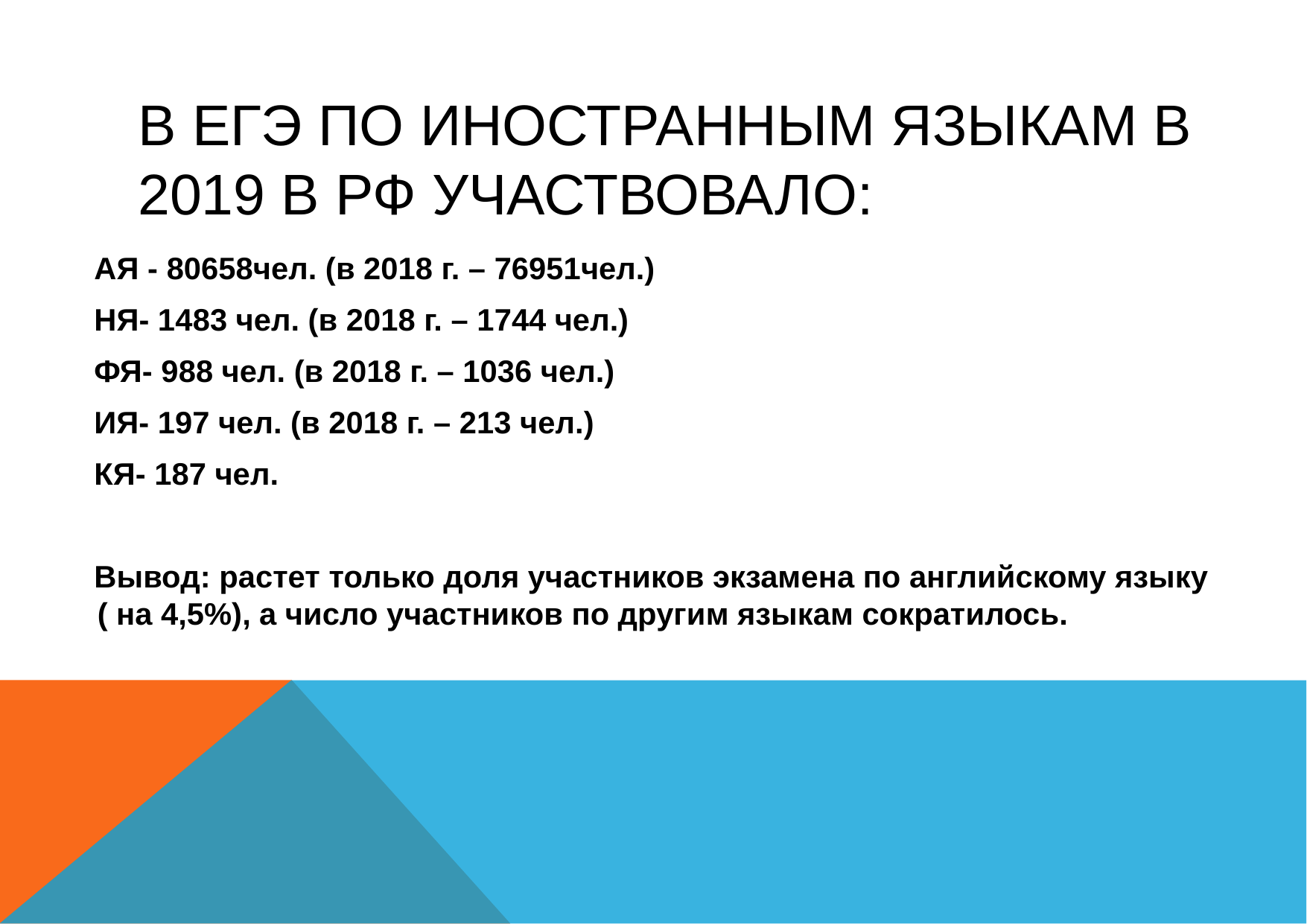

# В ЕГЭ по иностранным языкам в 2019 в РФ участвовало:
АЯ - 80658чел. (в 2018 г. – 76951чел.)
НЯ- 1483 чел. (в 2018 г. – 1744 чел.)
ФЯ- 988 чел. (в 2018 г. – 1036 чел.)
ИЯ- 197 чел. (в 2018 г. – 213 чел.)
КЯ- 187 чел.

Вывод: растет только доля участников экзамена по английскому языку ( на 4,5%), а число участников по другим языкам сократилось.